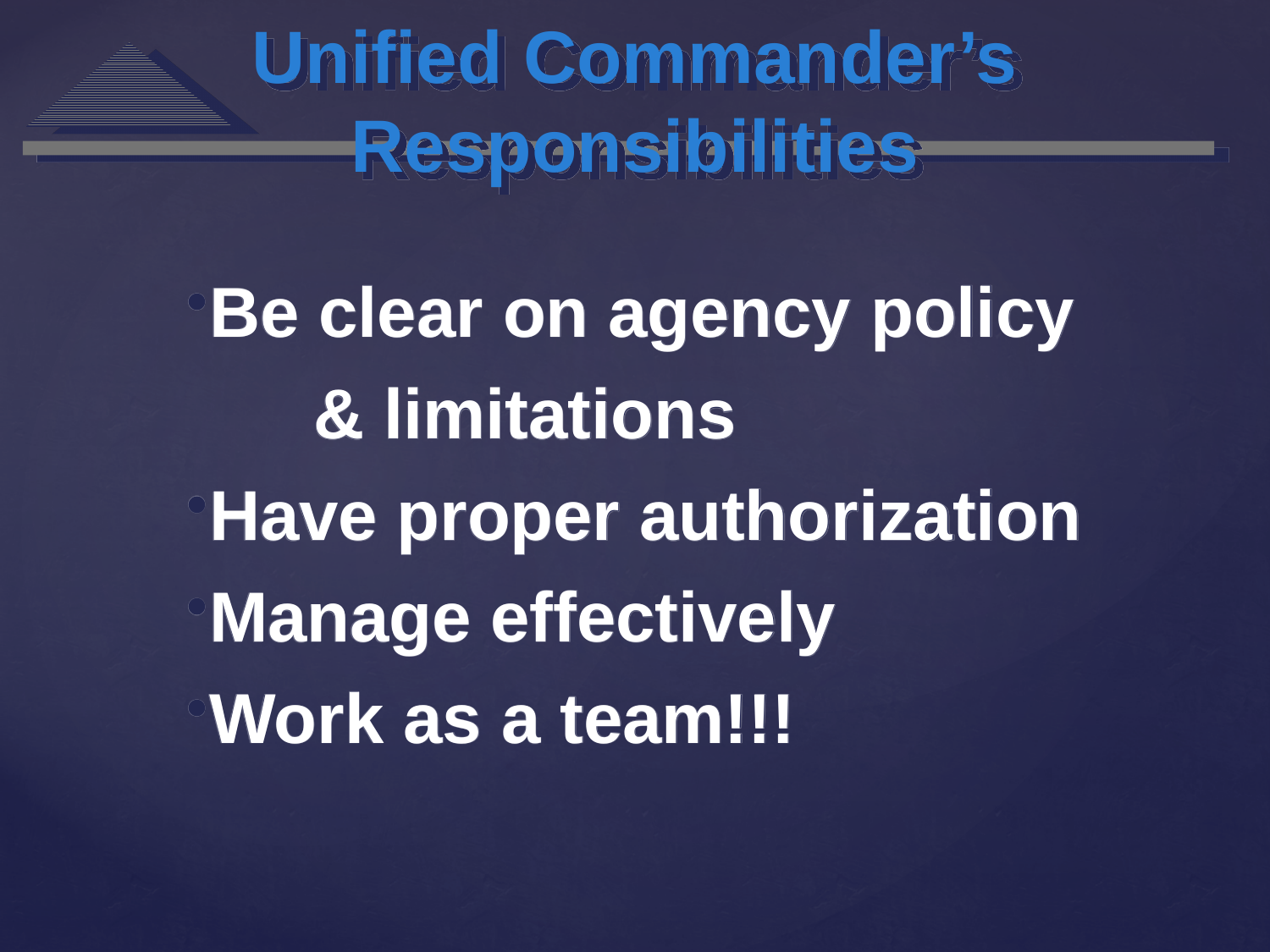

Unified Commander’s Responsibilities

Be clear on agency policy 	& limitations
Have proper authorization
Manage effectively
Work as a team!!!